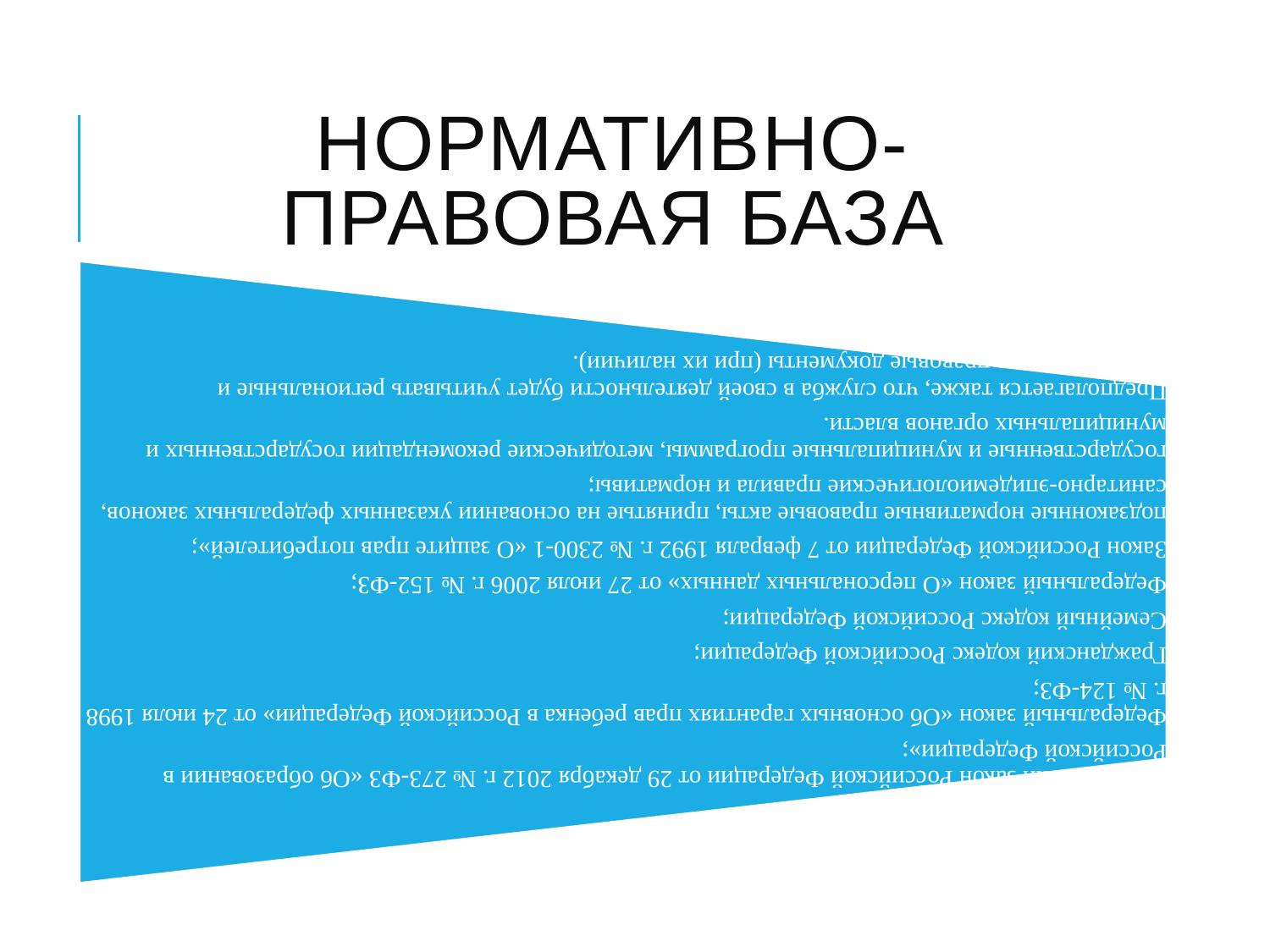

# Нормативно-правовая база
Федеральный закон Российской Федерации от 29 декабря 2012 г. № 273-ФЗ «Об образовании в Российской Федерации»;
Федеральный закон «Об основных гарантиях прав ребенка в Российской Федерации» от 24 июля 1998 г. № 124-ФЗ;
Гражданский кодекс Российской Федерации;
Семейный кодекс Российской Федерации;
Федеральный закон «О персональных данных» от 27 июля 2006 г. № 152-ФЗ;
Закон Российской Федерации от 7 февраля 1992 г. № 2300-1 «О защите прав потребителей»;
подзаконные нормативные правовые акты, принятые на основании указанных федеральных законов, санитарно-эпидемиологические правила и нормативы;
государственные и муниципальные программы, методические рекомендации государственных и муниципальных органов власти.
Предполагается также, что служба в своей деятельности будет учитывать региональные и муниципальные правовые документы (при их наличии).